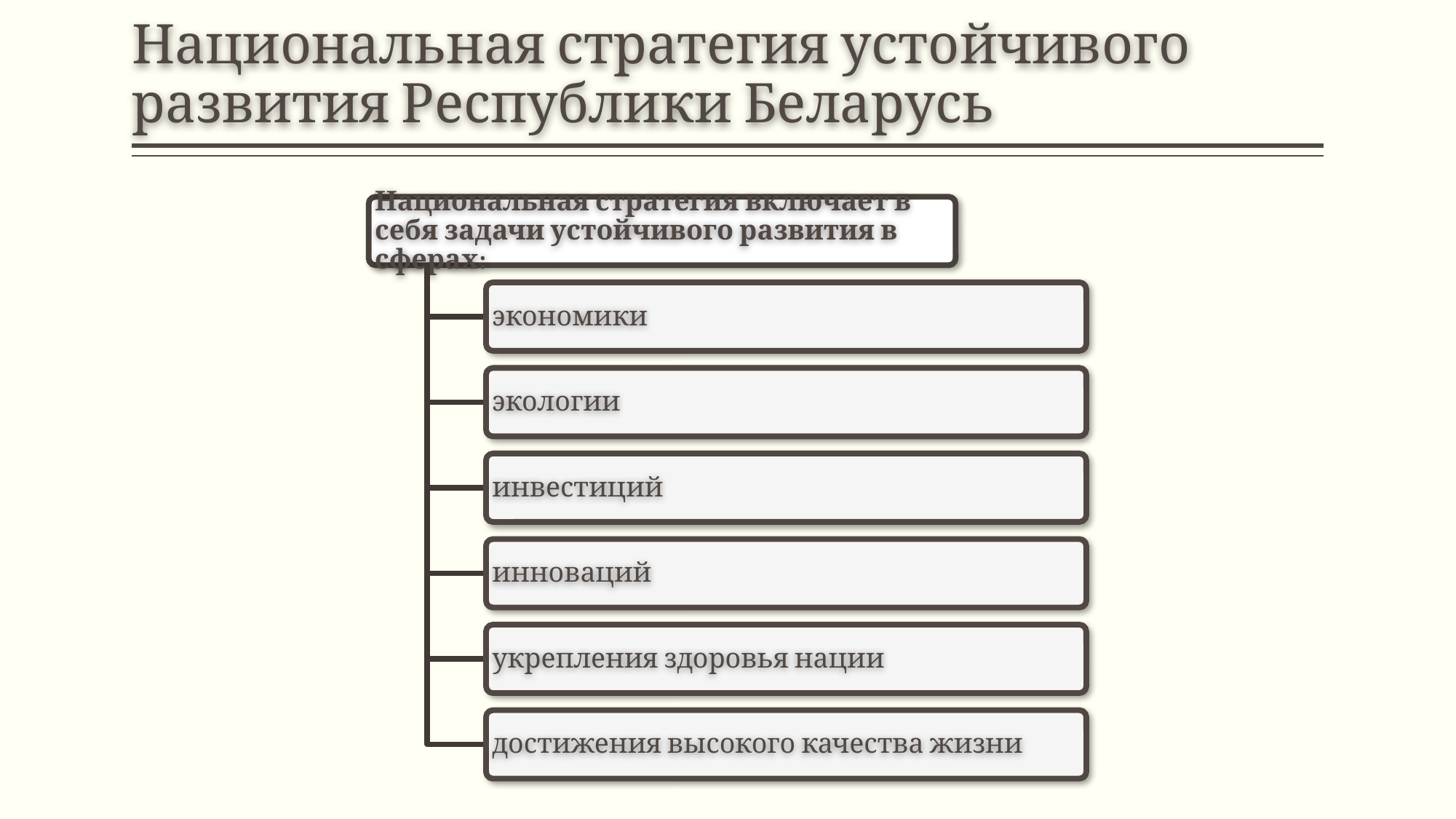

# Национальная стратегия устойчивого развития Республики Беларусь

Национальная стратегия включает в себя задачи устойчивого развития в сферах:

экономики

экологии

инвестиций

инноваций

укрепления здоровья нации

достижения высокого качества жизни